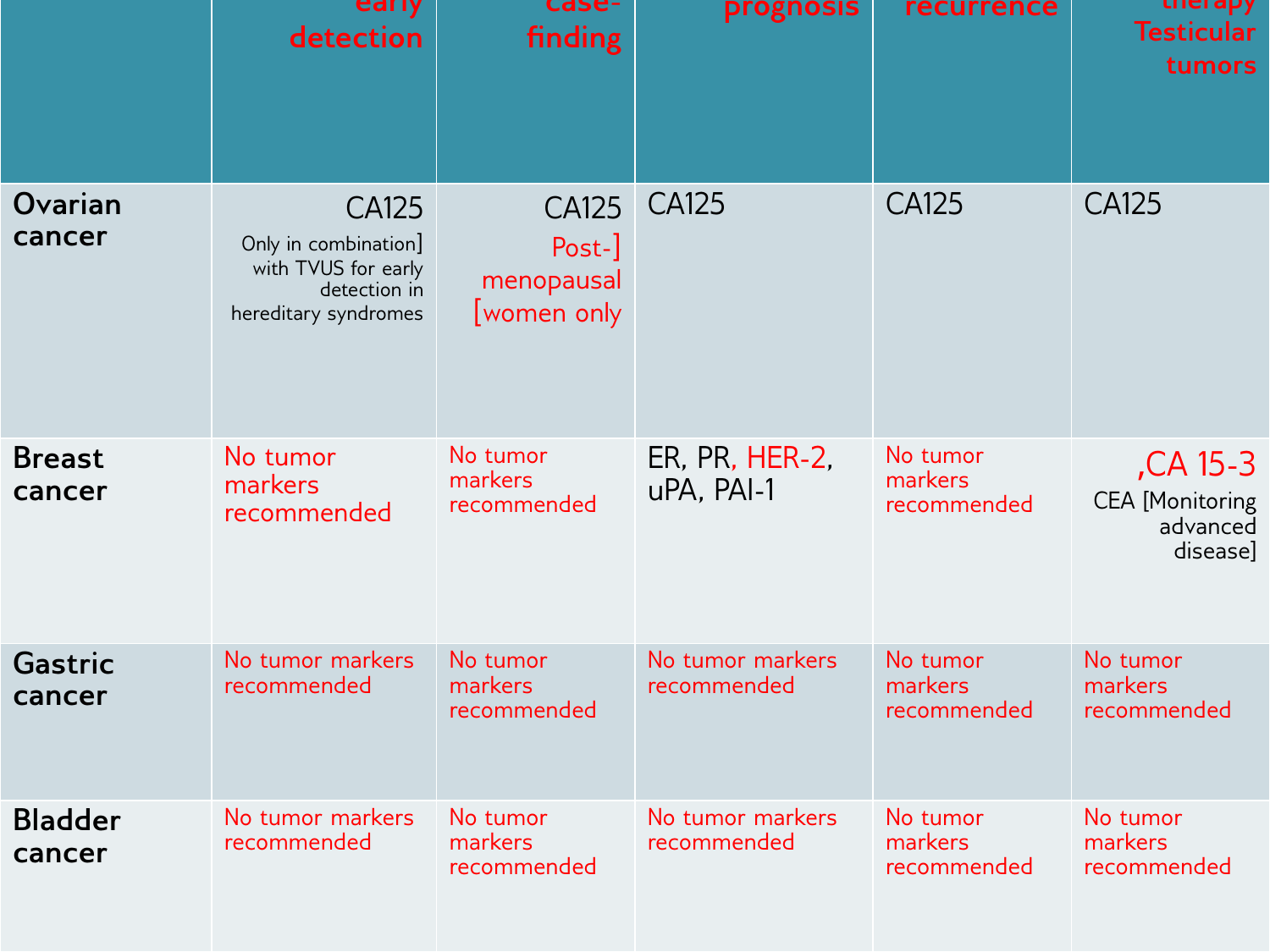

|  | Screening / early detection | Diagnosis / case-finding | Staging / prognosis | Detecting recurrence | Monitoring therapy Testicular tumors |
| --- | --- | --- | --- | --- | --- |
| Ovarian cancer | CA125 [Only in combination with TVUS for early detection in hereditary syndromes | CA125 [Post-menopausal women only] | CA125 | CA125 | CA125 |
| Breast cancer | No tumor markers recommended | No tumor markers recommended | ER, PR, HER-2, uPA, PAI-1 | No tumor markers recommended | CA 15-3, CEA [Monitoring advanced disease] |
| Gastric cancer | No tumor markers recommended | No tumor markers recommended | No tumor markers recommended | No tumor markers recommended | No tumor markers recommended |
| Bladder cancer | No tumor markers recommended | No tumor markers recommended | No tumor markers recommended | No tumor markers recommended | No tumor markers recommended |
#